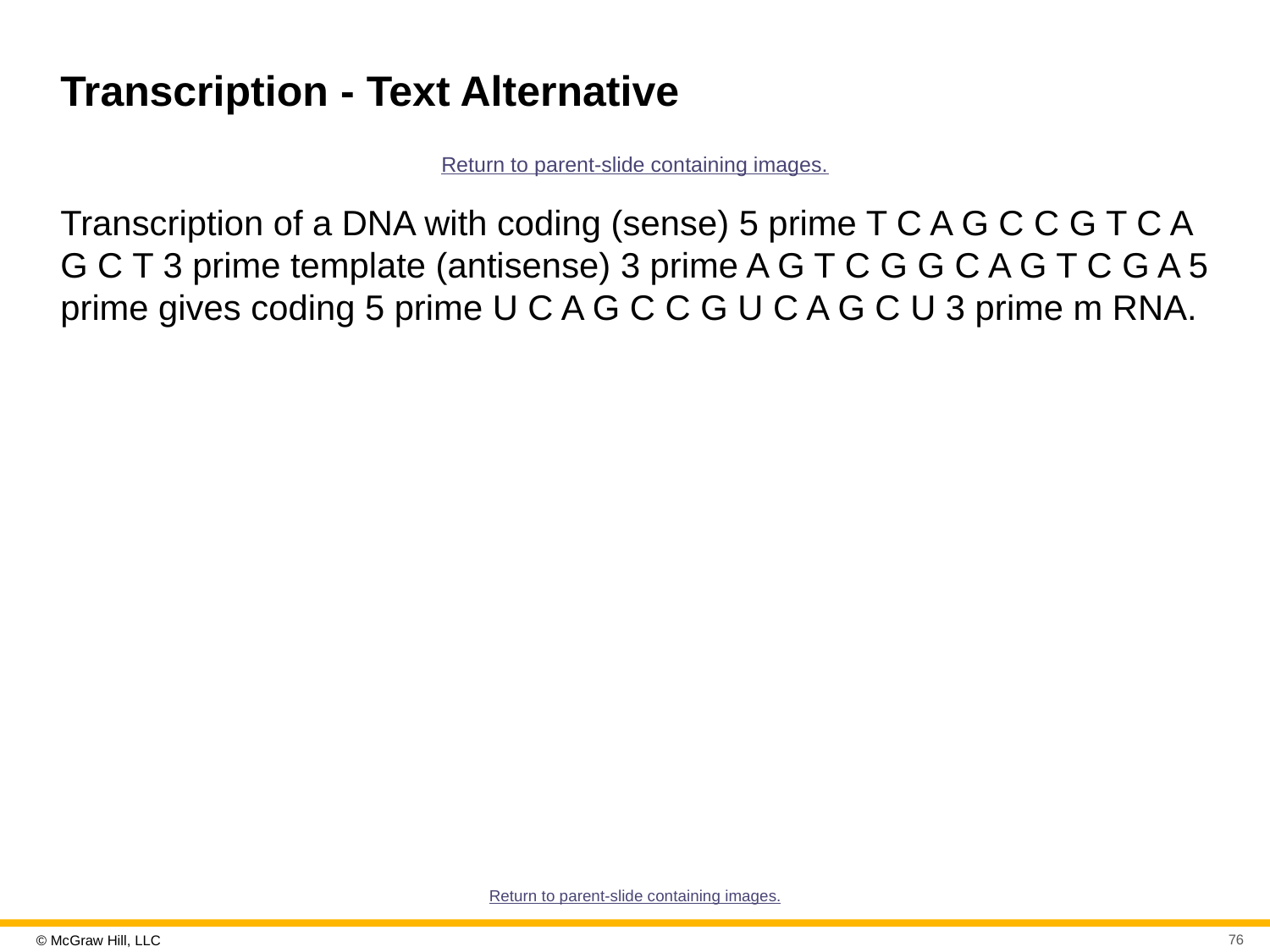

# Transcription - Text Alternative
Return to parent-slide containing images.
Transcription of a DNA with coding (sense) 5 prime T C A G C C G T C A G C T 3 prime template (antisense) 3 prime A G T C G G C A G T C G A 5 prime gives coding 5 prime U C A G C C G U C A G C U 3 prime m RNA.
Return to parent-slide containing images.
76